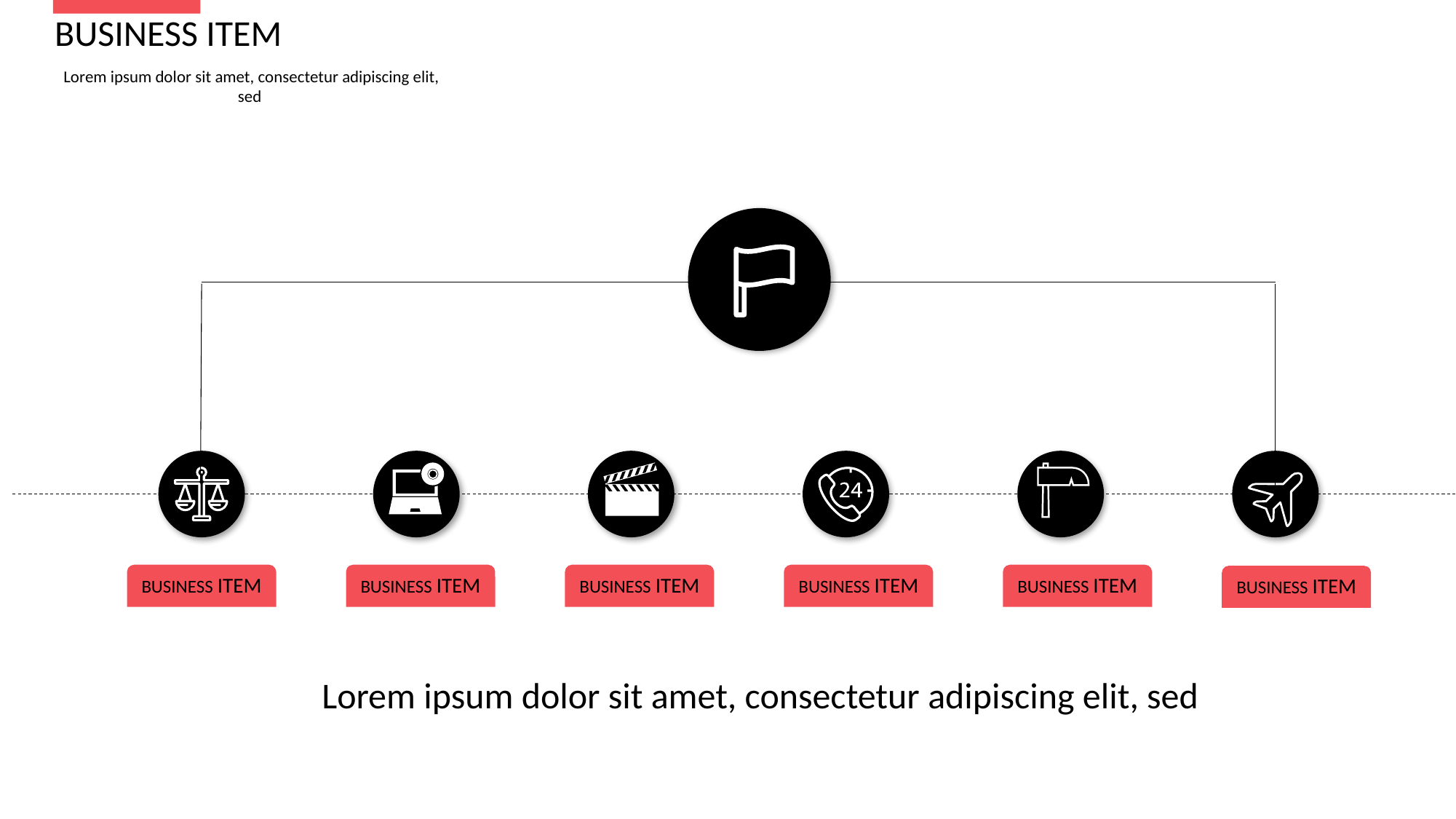

BUSINESS ITEM
Lorem ipsum dolor sit amet, consectetur adipiscing elit, sed

BUSINESS ITEM

BUSINESS ITEM

BUSINESS ITEM

BUSINESS ITEM

BUSINESS ITEM

BUSINESS ITEM
Lorem ipsum dolor sit amet, consectetur adipiscing elit, sed